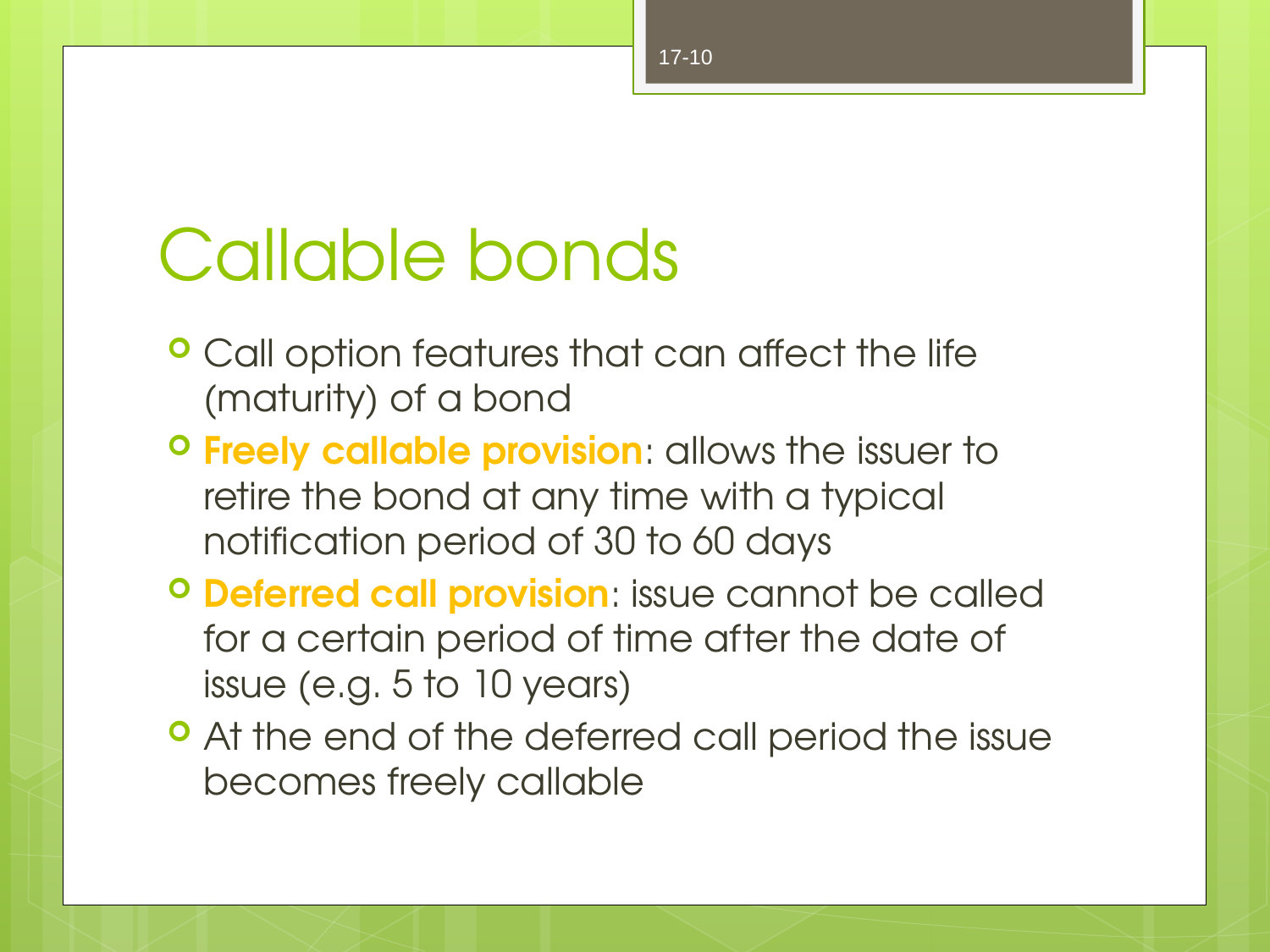

17-10
# Callable bonds
Call option features that can affect the life (maturity) of a bond
Freely callable provision: allows the issuer to retire the bond at any time with a typical notification period of 30 to 60 days
Deferred call provision: issue cannot be called for a certain period of time after the date of issue (e.g. 5 to 10 years)
At the end of the deferred call period the issue becomes freely callable